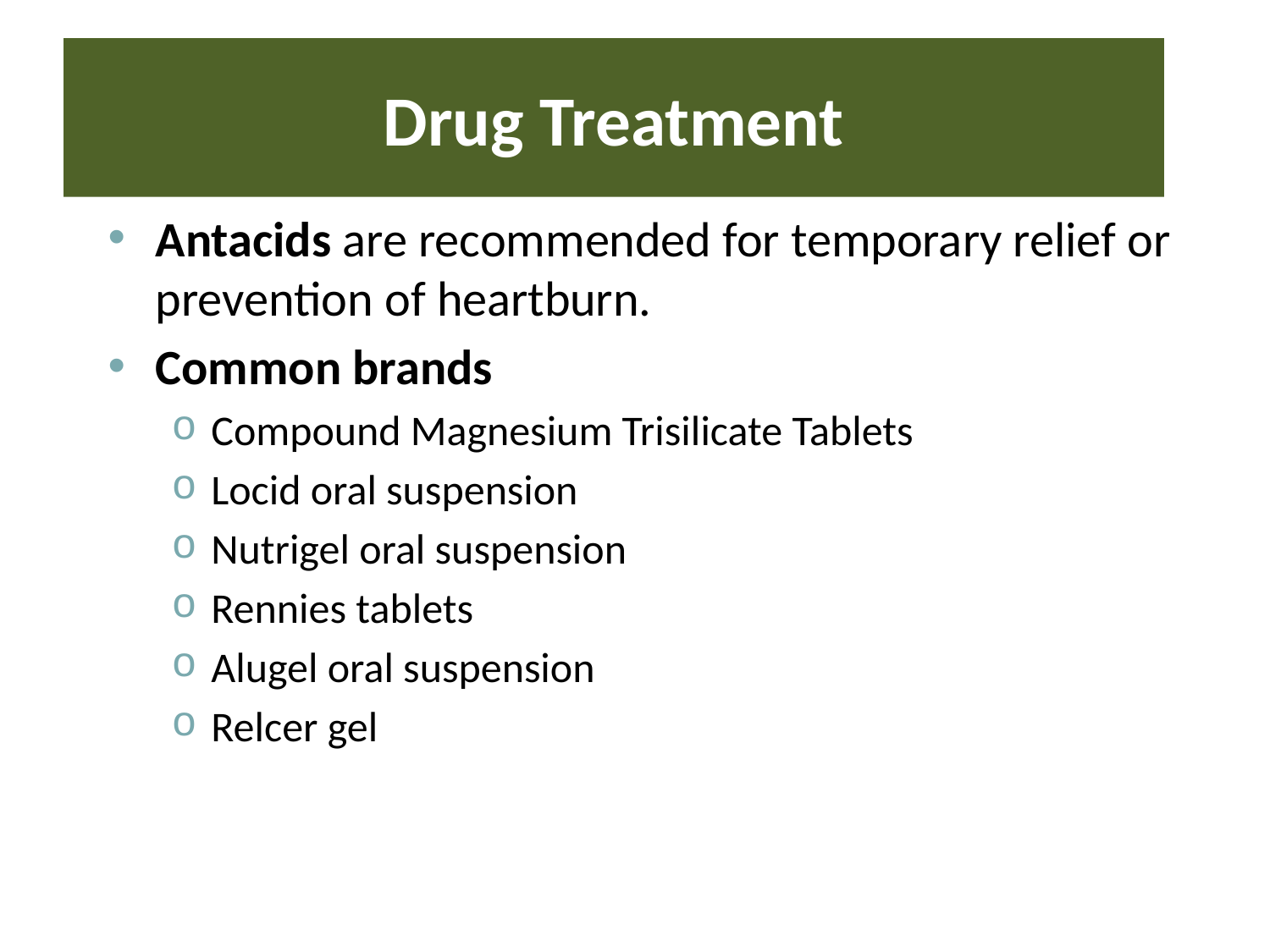

# Drug Treatment
Antacids are recommended for temporary relief or prevention of heartburn.
Common brands
Compound Magnesium Trisilicate Tablets
Locid oral suspension
Nutrigel oral suspension
Rennies tablets
Alugel oral suspension
Relcer gel